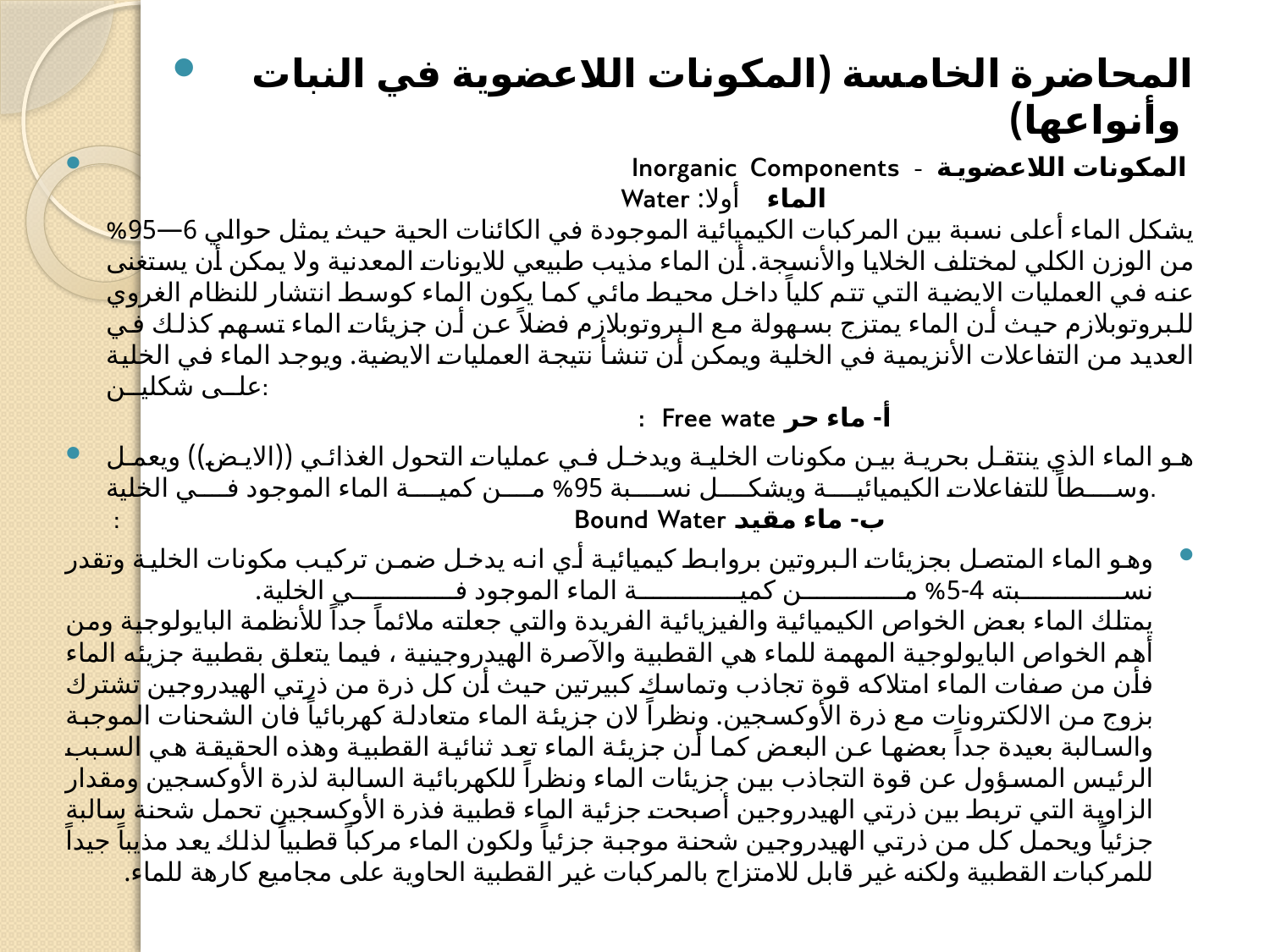

#
المحاضرة الخامسة (المكونات اللاعضوية في النبات وأنواعها)
                                         Inorganic Components - المكونات اللاعضوية
                                                                            Waterالماء    أولا:
يشكل الماء أعلى نسبة بين المركبات الكيميائية الموجودة في الكائنات الحية حيث يمثل حوالي 6—95% من الوزن الكلي لمختلف الخلايا والأنسجة. أن الماء مذيب طبيعي للايونات المعدنية ولا يمكن أن يستغنى عنه في العمليات الايضية التي تتم كلياً داخل محيط مائي كما يكون الماء كوسط انتشار للنظام الغروي للبروتوبلازم حيث أن الماء يمتزج بسهولة مع البروتوبلازم فضلاً عن أن جزيئات الماء تسهم كذلك في العديد من التفاعلات الأنزيمية في الخلية ويمكن أن تنشأ نتيجة العمليات الايضية. ويوجد الماء في الخلية على شكلين:
                                                                    :  Free wate أ‌- ماء حر
هو الماء الذي ينتقل بحرية بين مكونات الخلية ويدخل في عمليات التحول الغذائي ((الايض)) ويعمل وسطاً للتفاعلات الكيميائية ويشكل نسبة 95% من كمية الماء الموجود في الخلية.
 :                                                          Bound Water ب‌- ماء مقيد
وهو الماء المتصل بجزيئات البروتين بروابط كيميائية أي انه يدخل ضمن تركيب مكونات الخلية وتقدر نسبته 4-5% من كمية الماء الموجود في الخلية.
يمتلك الماء بعض الخواص الكيميائية والفيزيائية الفريدة والتي جعلته ملائماً جداً للأنظمة البايولوجية ومن أهم الخواص البايولوجية المهمة للماء هي القطبية والآصرة الهيدروجينية ، فيما يتعلق بقطبية جزيئه الماء فأن من صفات الماء امتلاكه قوة تجاذب وتماسك كبيرتين حيث أن كل ذرة من ذرتي الهيدروجين تشترك بزوج من الالكترونات مع ذرة الأوكسجين. ونظراً لان جزيئة الماء متعادلة كهربائياً فان الشحنات الموجبة والسالبة بعيدة جداً بعضها عن البعض كما أن جزيئة الماء تعد ثنائية القطبية وهذه الحقيقة هي السبب الرئيس المسؤول عن قوة التجاذب بين جزيئات الماء ونظراً للكهربائية السالبة لذرة الأوكسجين ومقدار الزاوية التي تربط بين ذرتي الهيدروجين أصبحت جزئية الماء قطبية فذرة الأوكسجين تحمل شحنة سالبة جزئياً ويحمل كل من ذرتي الهيدروجين شحنة موجبة جزئياً ولكون الماء مركباً قطبياً لذلك يعد مذيباً جيداً للمركبات القطبية ولكنه غير قابل للامتزاج بالمركبات غير القطبية الحاوية على مجاميع كارهة للماء.